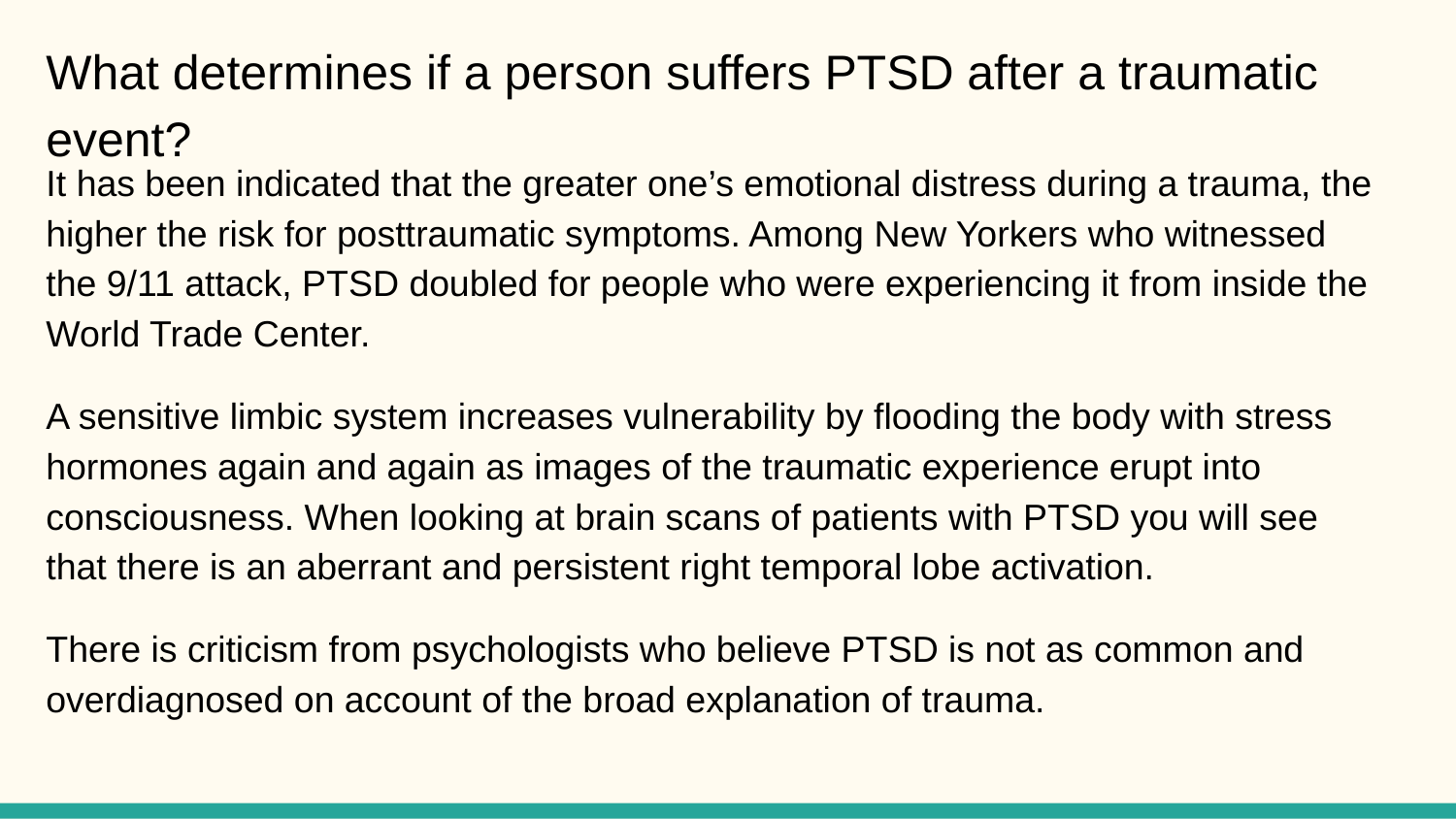

# What determines if a person suffers PTSD after a traumatic event?
It has been indicated that the greater one’s emotional distress during a trauma, the higher the risk for posttraumatic symptoms. Among New Yorkers who witnessed the 9/11 attack, PTSD doubled for people who were experiencing it from inside the World Trade Center.
A sensitive limbic system increases vulnerability by flooding the body with stress hormones again and again as images of the traumatic experience erupt into consciousness. When looking at brain scans of patients with PTSD you will see that there is an aberrant and persistent right temporal lobe activation.
There is criticism from psychologists who believe PTSD is not as common and overdiagnosed on account of the broad explanation of trauma.